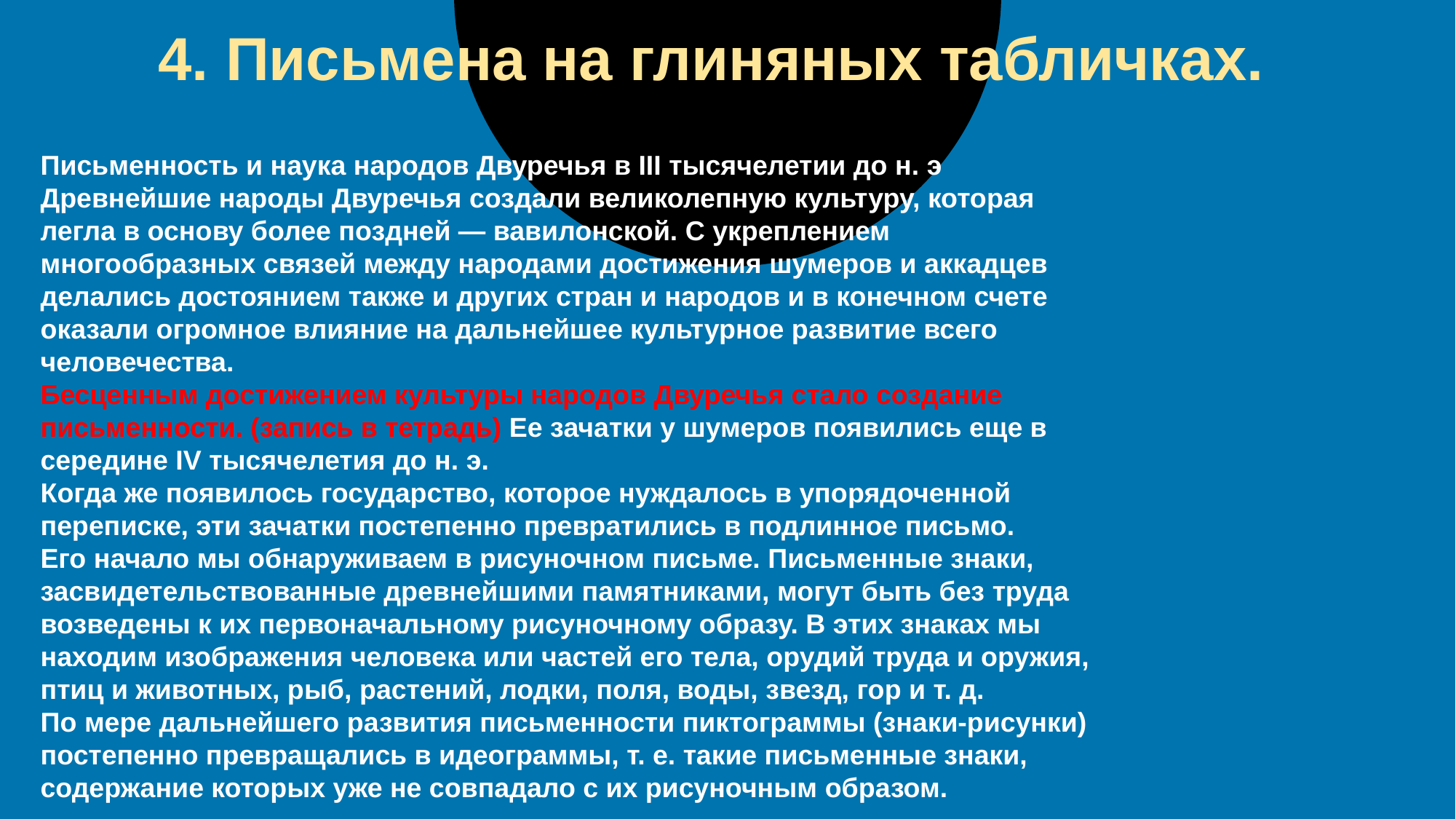

4. Письмена на глиняных табличках.
Письменность и наука народов Двуречья в III тысячелетии до н. э
Древнейшие народы Двуречья создали великолепную культуру, которая легла в основу более поздней — вавилонской. С укреплением многообразных связей между народами достижения шумеров и аккадцев делались достоянием также и других стран и народов и в конечном счете оказали огромное влияние на дальнейшее культурное развитие всего человечества.
Бесценным достижением культуры народов Двуречья стало создание письменности. (запись в тетрадь) Ее зачатки у шумеров появились еще в середине IV тысячелетия до н. э.
Когда же появилось государство, которое нуждалось в упорядоченной переписке, эти зачатки постепенно превратились в подлинное письмо.
Его начало мы обнаруживаем в рисуночном письме. Письменные знаки, засвидетельствованные древнейшими памятниками, могут быть без труда возведены к их первоначальному рисуночному образу. В этих знаках мы находим изображения человека или частей его тела, орудий труда и оружия, птиц и животных, рыб, растений, лодки, поля, воды, звезд, гор и т. д.
По мере дальнейшего развития письменности пиктограммы (знаки-рисунки) постепенно превращались в идеограммы, т. е. такие письменные знаки, содержание которых уже не совпадало с их рисуночным образом.